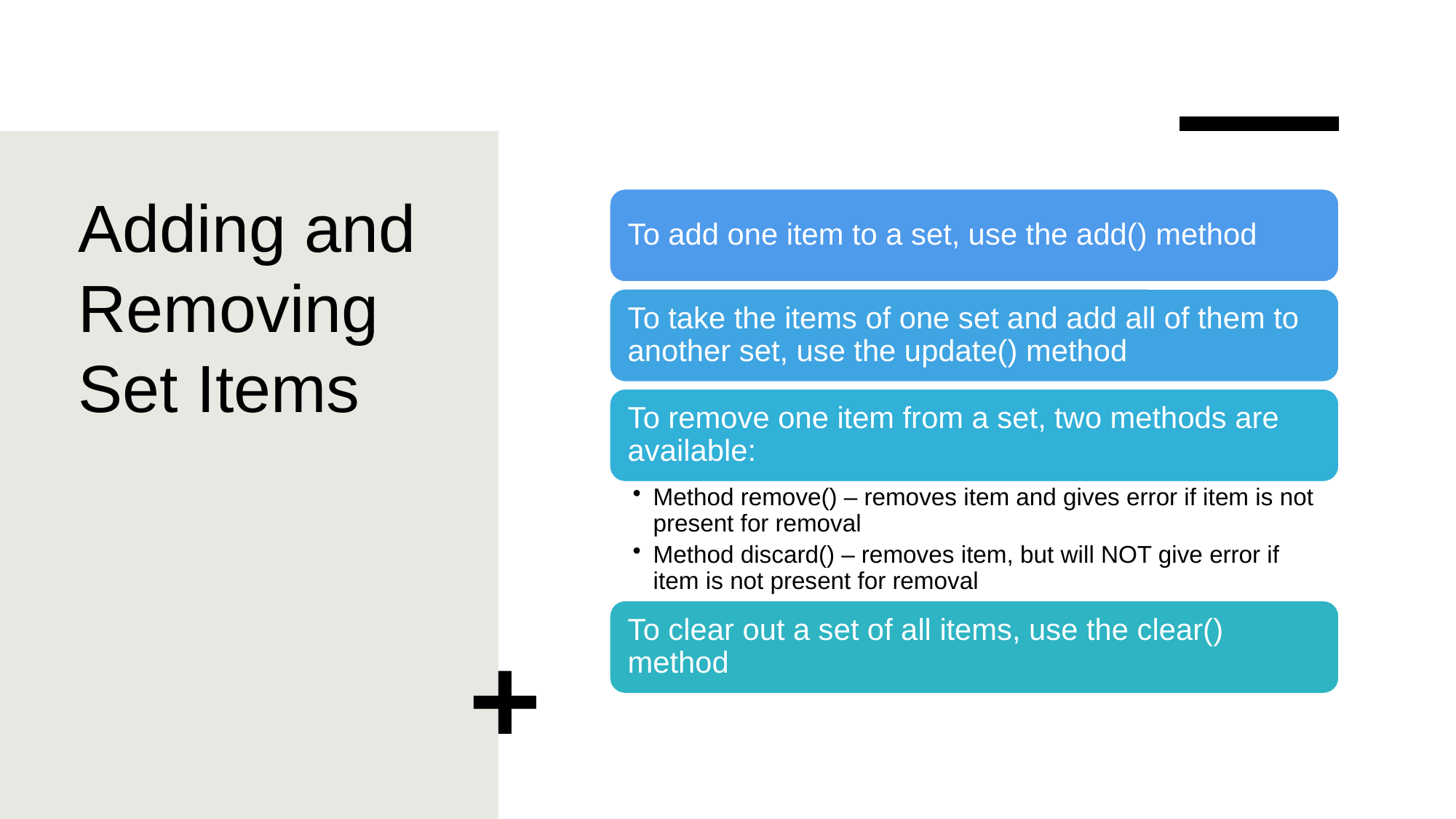

# Adding and Removing Set Items
To add one item to a set, use the add() method
To take the items of one set and add all of them to another set, use the update() method
To remove one item from a set, two methods are available:
Method remove() – removes item and gives error if item is not present for removal
Method discard() – removes item, but will NOT give error if item is not present for removal
To clear out a set of all items, use the clear() method